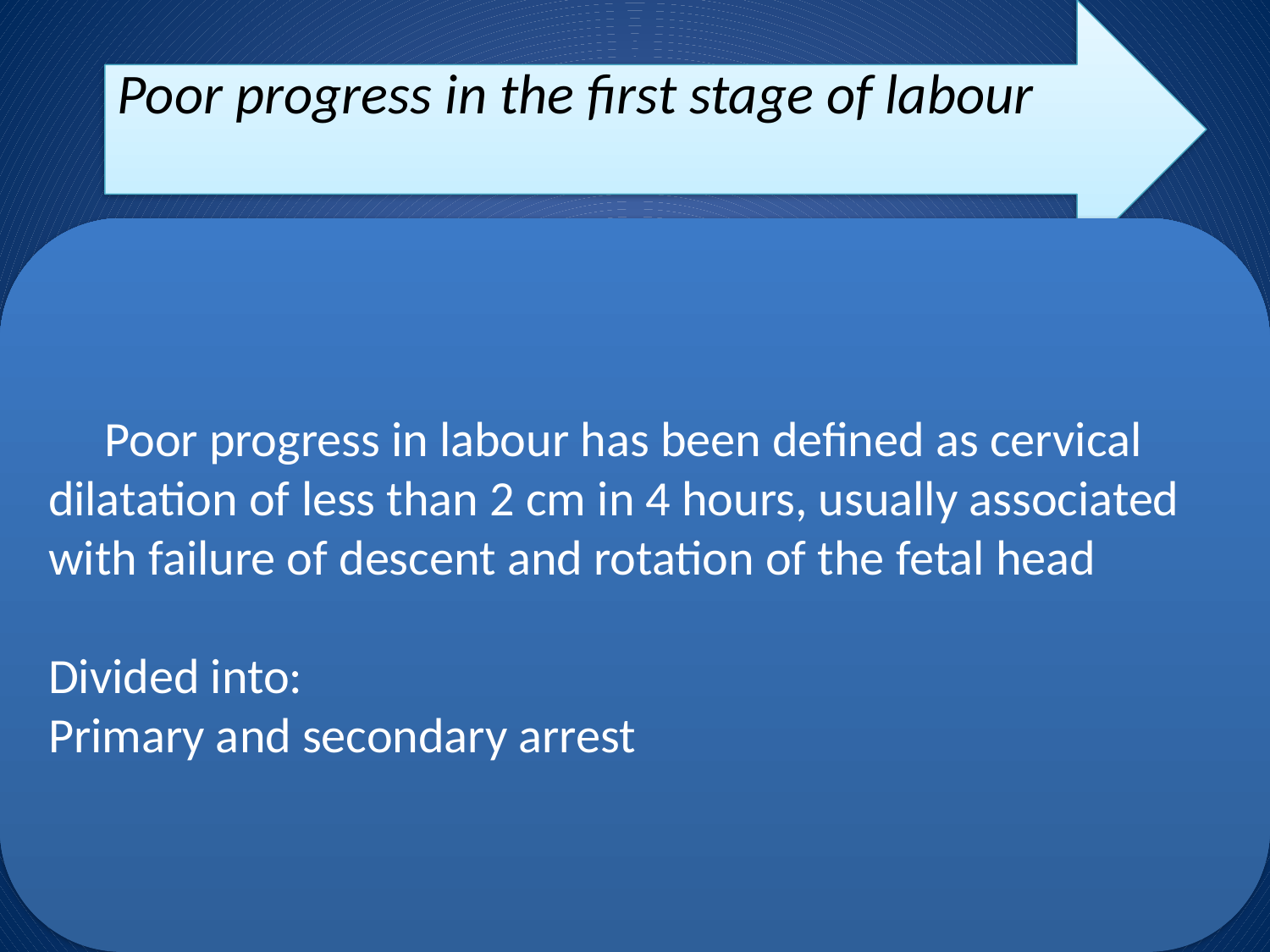

Poor progress in the first stage of labour

     Poor progress in labour has been defined as cervical dilatation of less than 2 cm in 4 hours, usually associated with failure of descent and rotation of the fetal head

Divided into:
Primary and secondary arrest